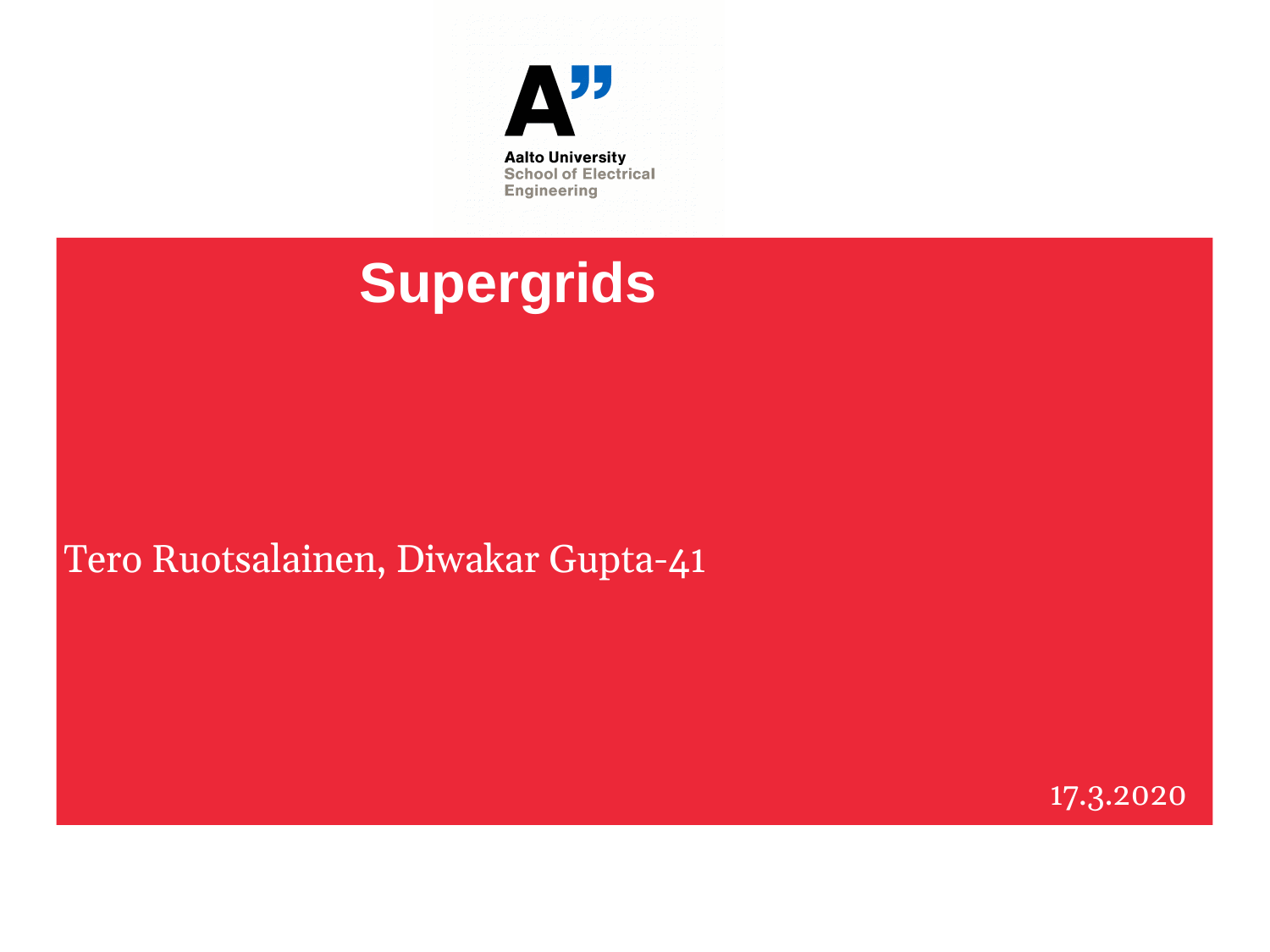

# Supergrids
Tero Ruotsalainen, Diwakar Gupta-41

17.3.2020